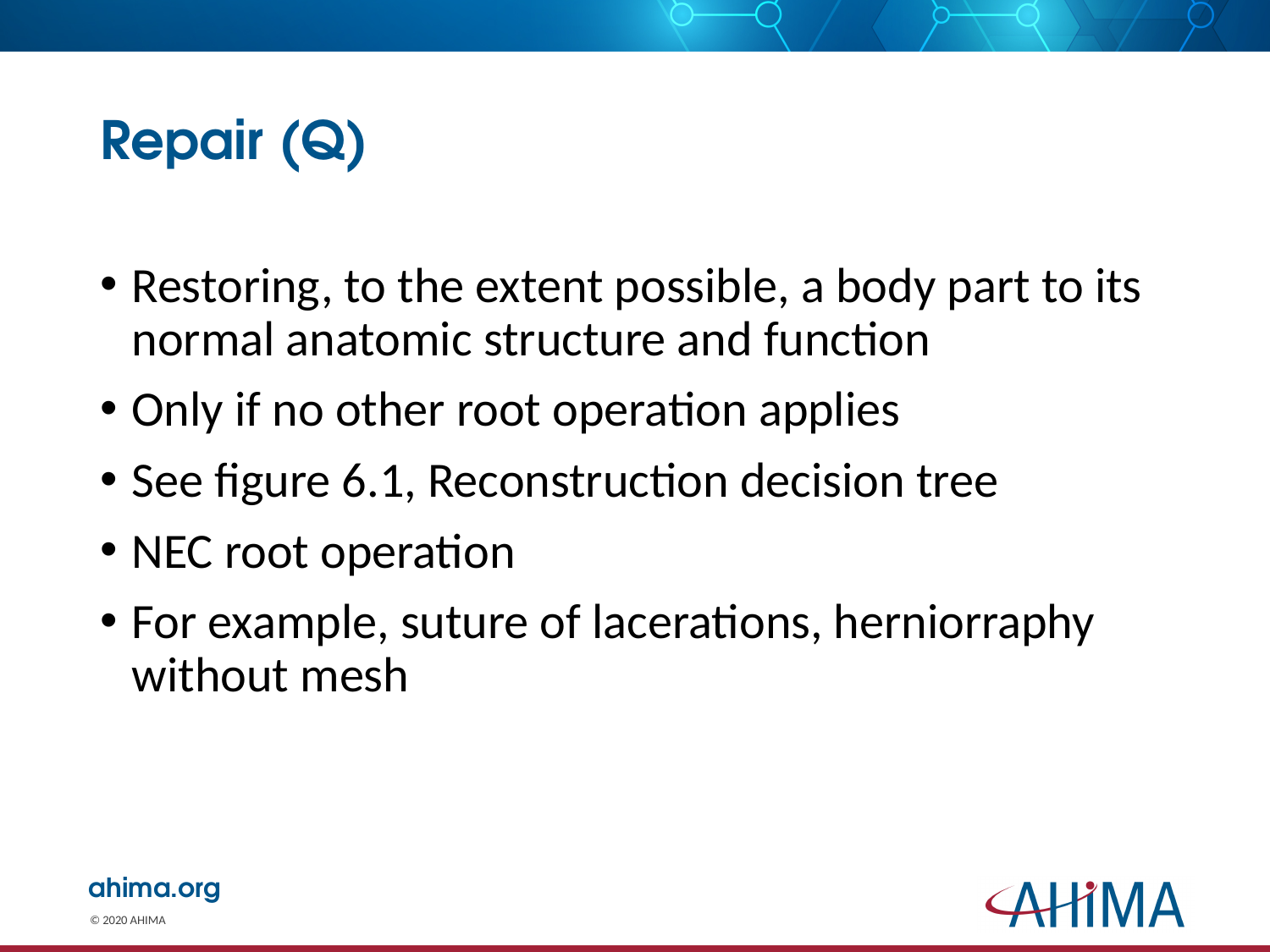

# Repair (Q)
Restoring, to the extent possible, a body part to its normal anatomic structure and function
Only if no other root operation applies
See figure 6.1, Reconstruction decision tree
NEC root operation
For example, suture of lacerations, herniorraphy without mesh